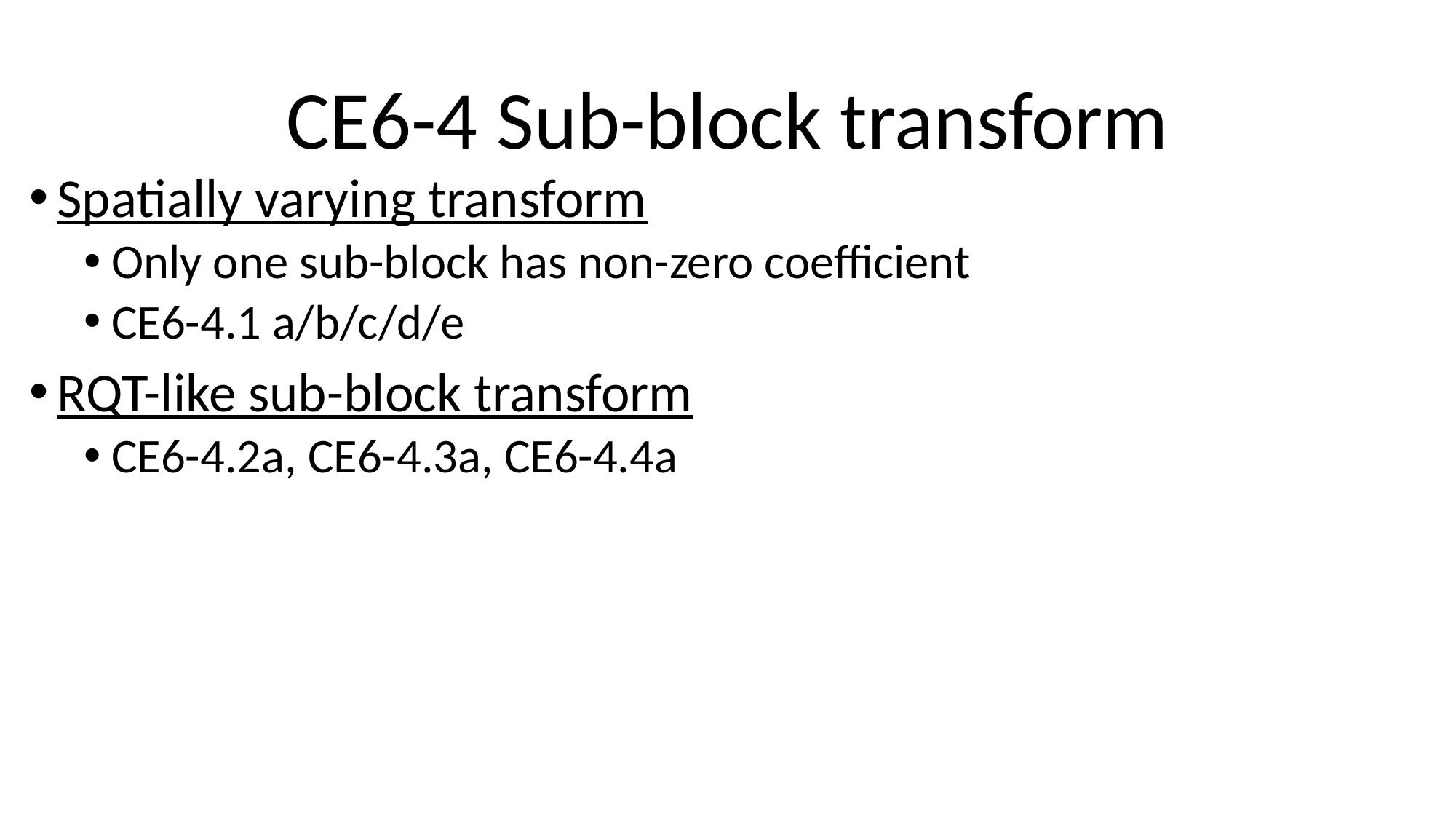

# CE6-4 Sub-block transform
Spatially varying transform
Only one sub-block has non-zero coefficient
CE6-4.1 a/b/c/d/e
RQT-like sub-block transform
CE6-4.2a, CE6-4.3a, CE6-4.4a